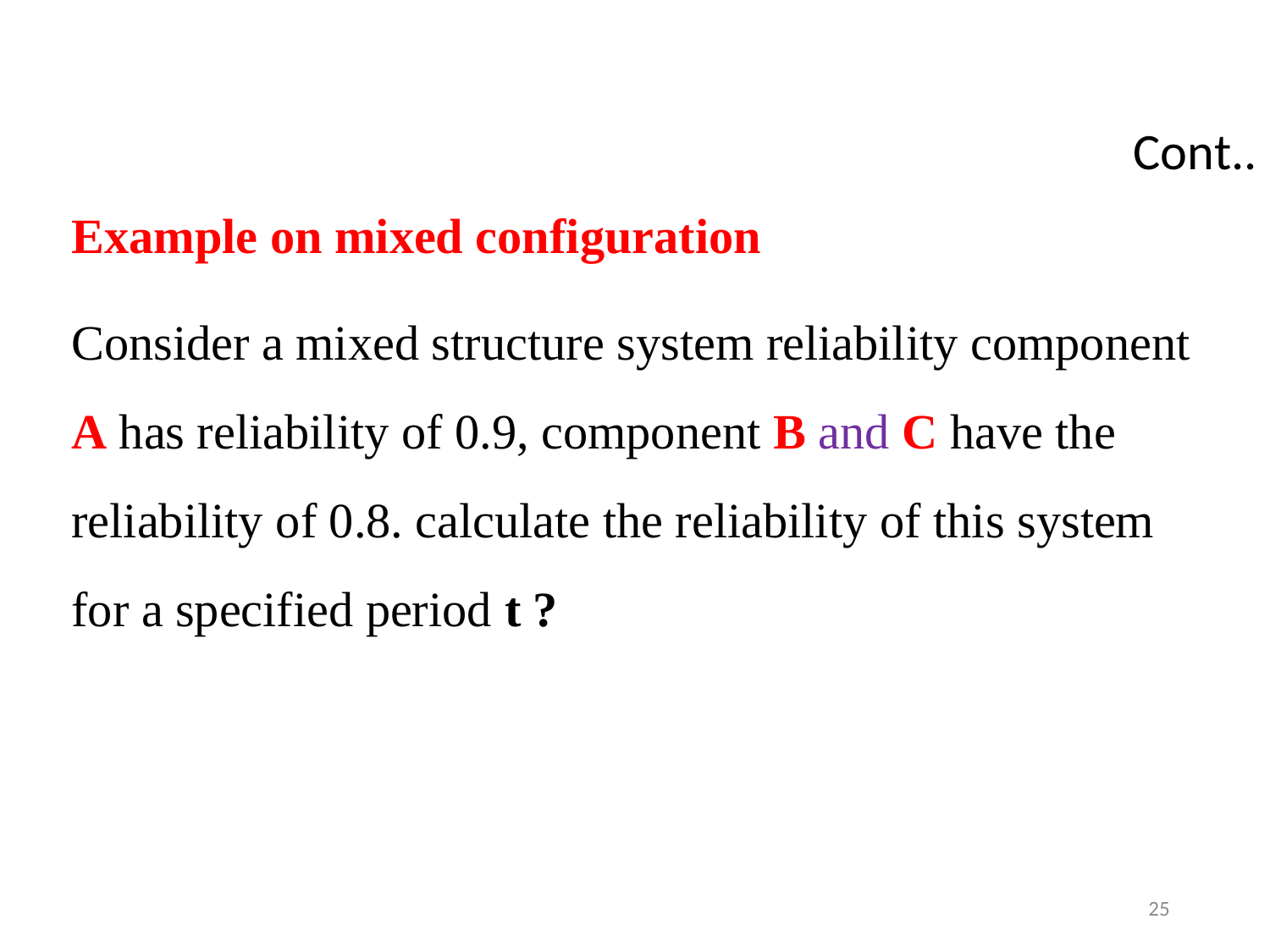

# Cont..
Example on mixed configuration
Consider a mixed structure system reliability component A has reliability of 0.9, component B and C have the reliability of 0.8. calculate the reliability of this system for a specified period t ?

25